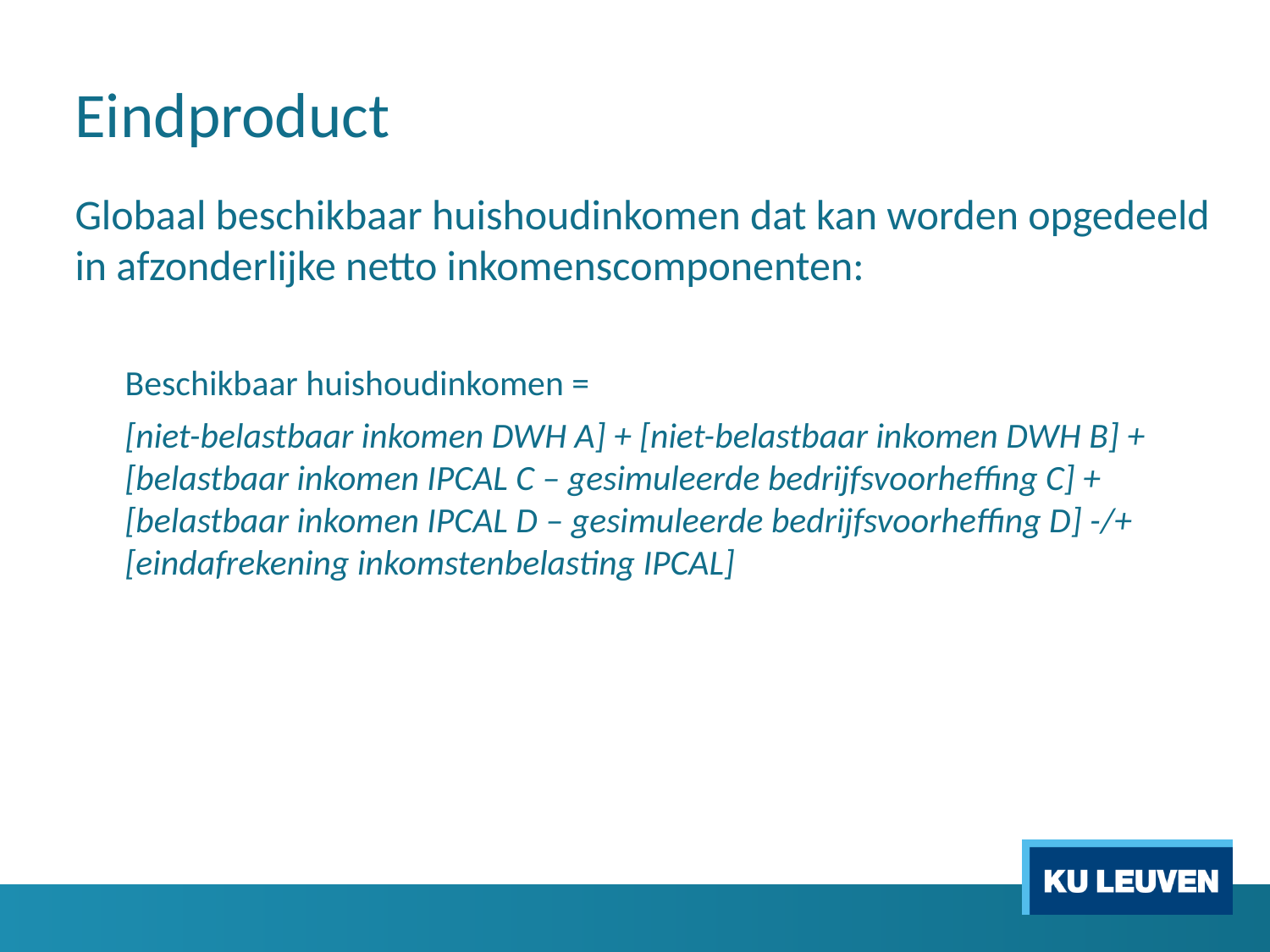

# Eindproduct
Globaal beschikbaar huishoudinkomen dat kan worden opgedeeld in afzonderlijke netto inkomenscomponenten:

Beschikbaar huishoudinkomen =
[niet-belastbaar inkomen DWH A] + [niet-belastbaar inkomen DWH B] + [belastbaar inkomen IPCAL C – gesimuleerde bedrijfsvoorheffing C] + [belastbaar inkomen IPCAL D – gesimuleerde bedrijfsvoorheffing D] -/+ [eindafrekening inkomstenbelasting IPCAL]